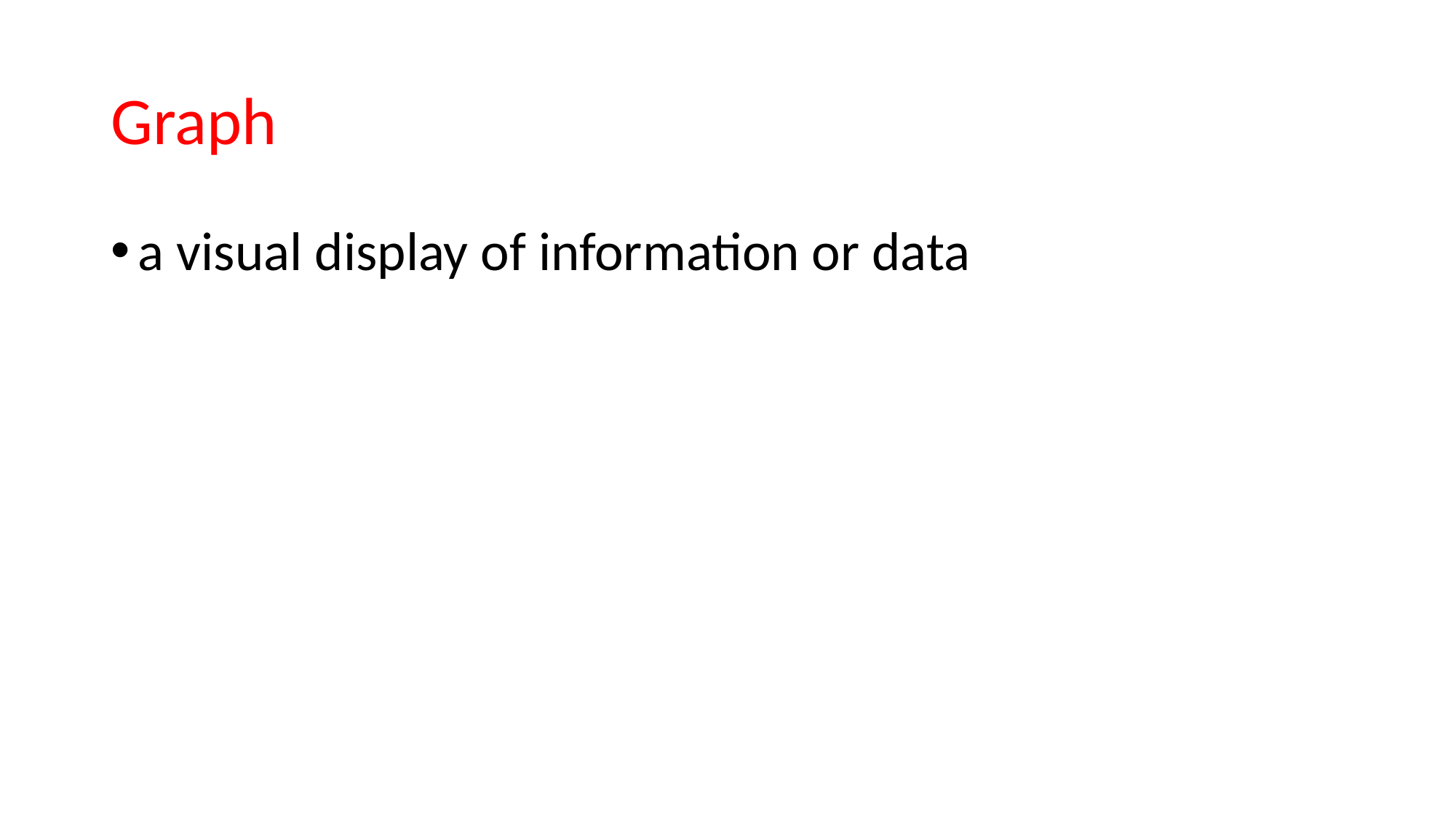

# Graph
a visual display of information or data